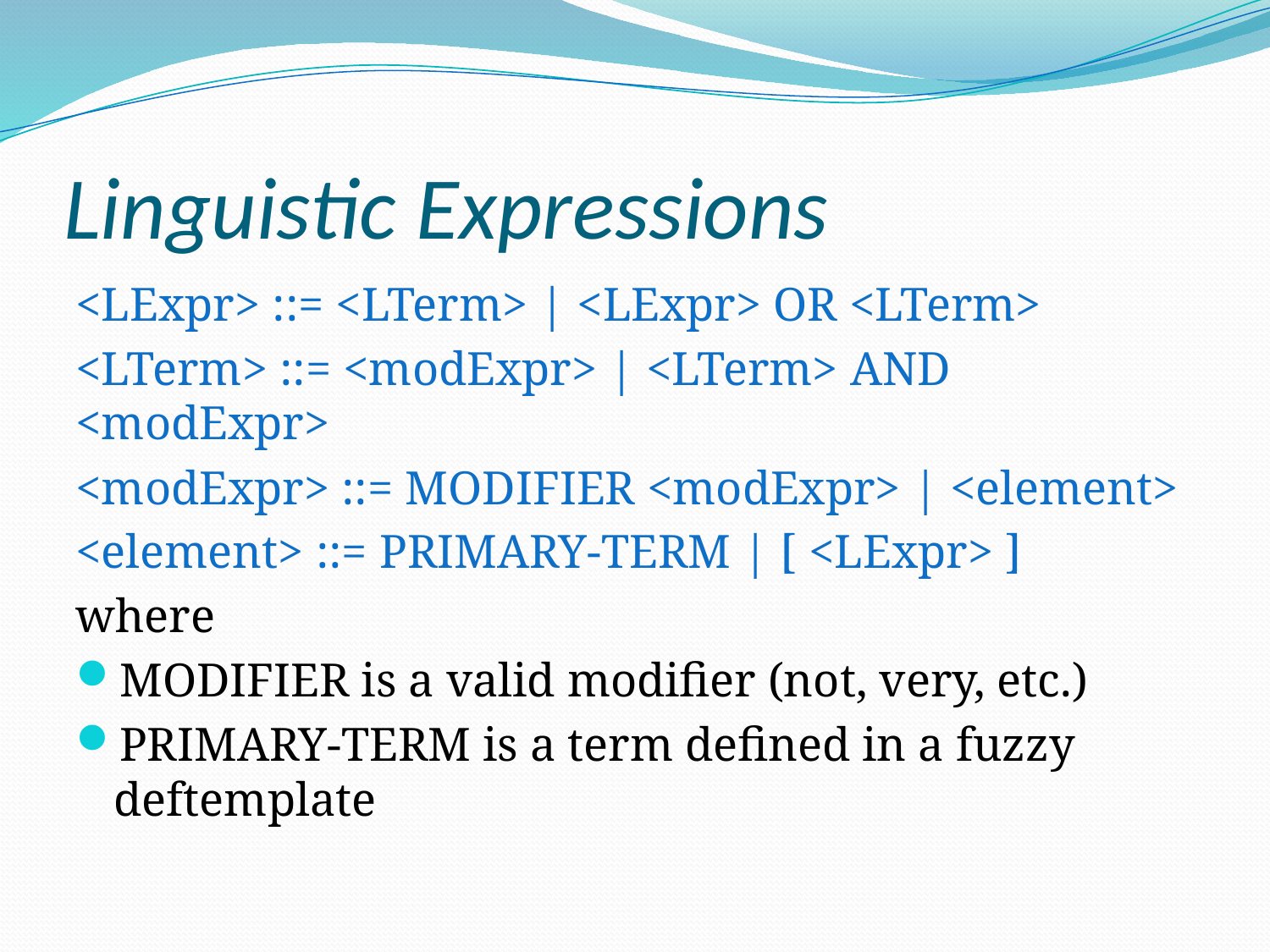

# Linguistic Expressions
<LExpr> ::= <LTerm> | <LExpr> OR <LTerm>
<LTerm> ::= <modExpr> | <LTerm> AND <modExpr>
<modExpr> ::= MODIFIER <modExpr> | <element>
<element> ::= PRIMARY-TERM | [ <LExpr> ]
where
MODIFIER is a valid modifier (not, very, etc.)
PRIMARY-TERM is a term defined in a fuzzy deftemplate